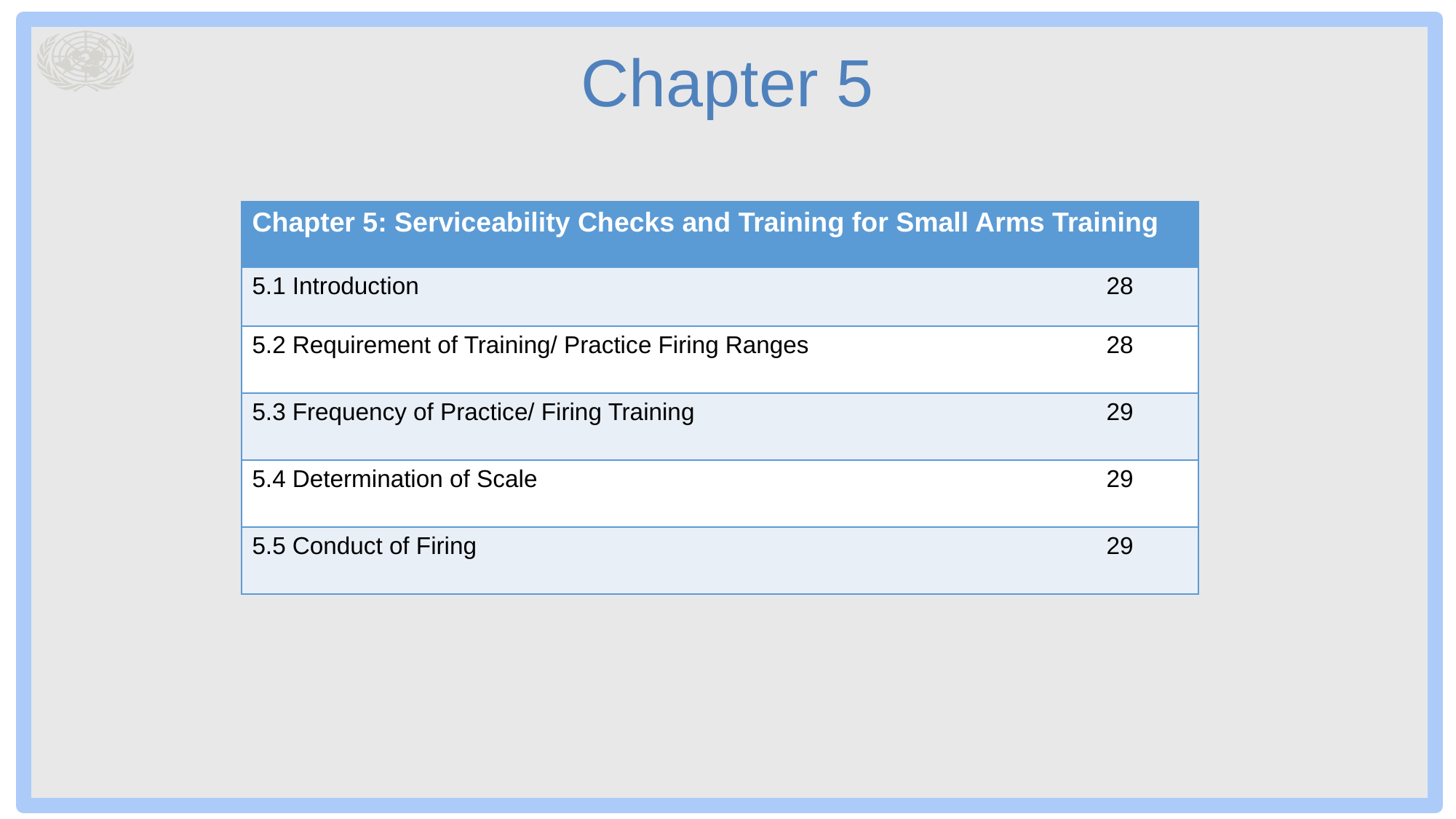

# Chapter 5
| Chapter 5: Serviceability Checks and Training for Small Arms Training | Chapter 5: Serviceability Checks and Training for Small Arms Training |
| --- | --- |
| 5.1 Introduction | 28 |
| 5.2 Requirement of Training/ Practice Firing Ranges | 28 |
| 5.3 Frequency of Practice/ Firing Training | 29 |
| 5.4 Determination of Scale | 29 |
| 5.5 Conduct of Firing | 29 |